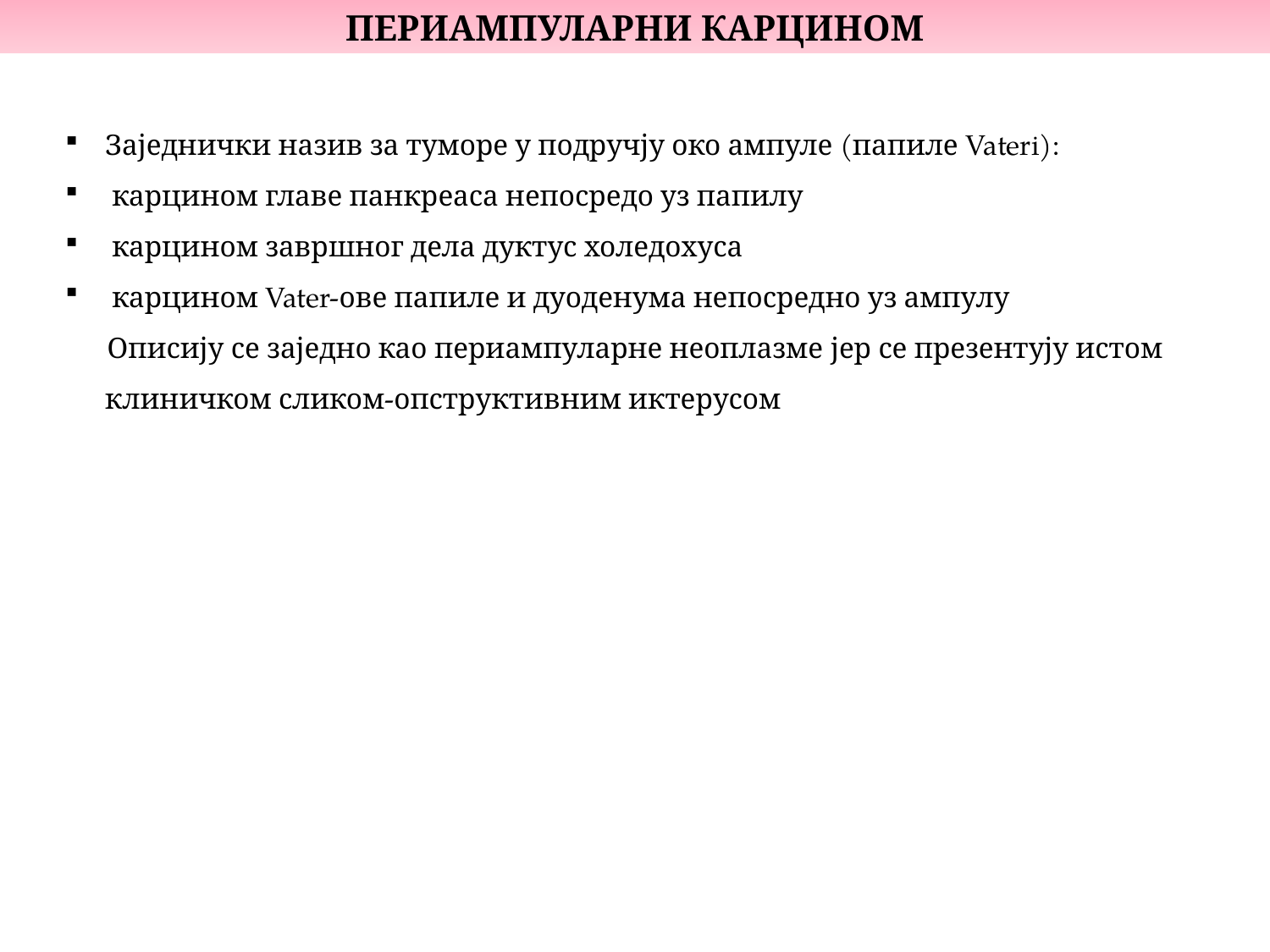

ПЕРИАМПУЛАРНИ КАРЦИНОМ
Заједнички назив за туморе у подручју око ампуле (папиле Vateri):
 карцином главе панкреаса непосредо уз папилу
 карцином завршног дела дуктус холедохуса
 карцином Vater-ове папиле и дуоденума непосредно уз ампулу
      Описију се заједно као периампуларне неоплазме јер се презентују истом клиничком сликом-опструктивним иктерусом